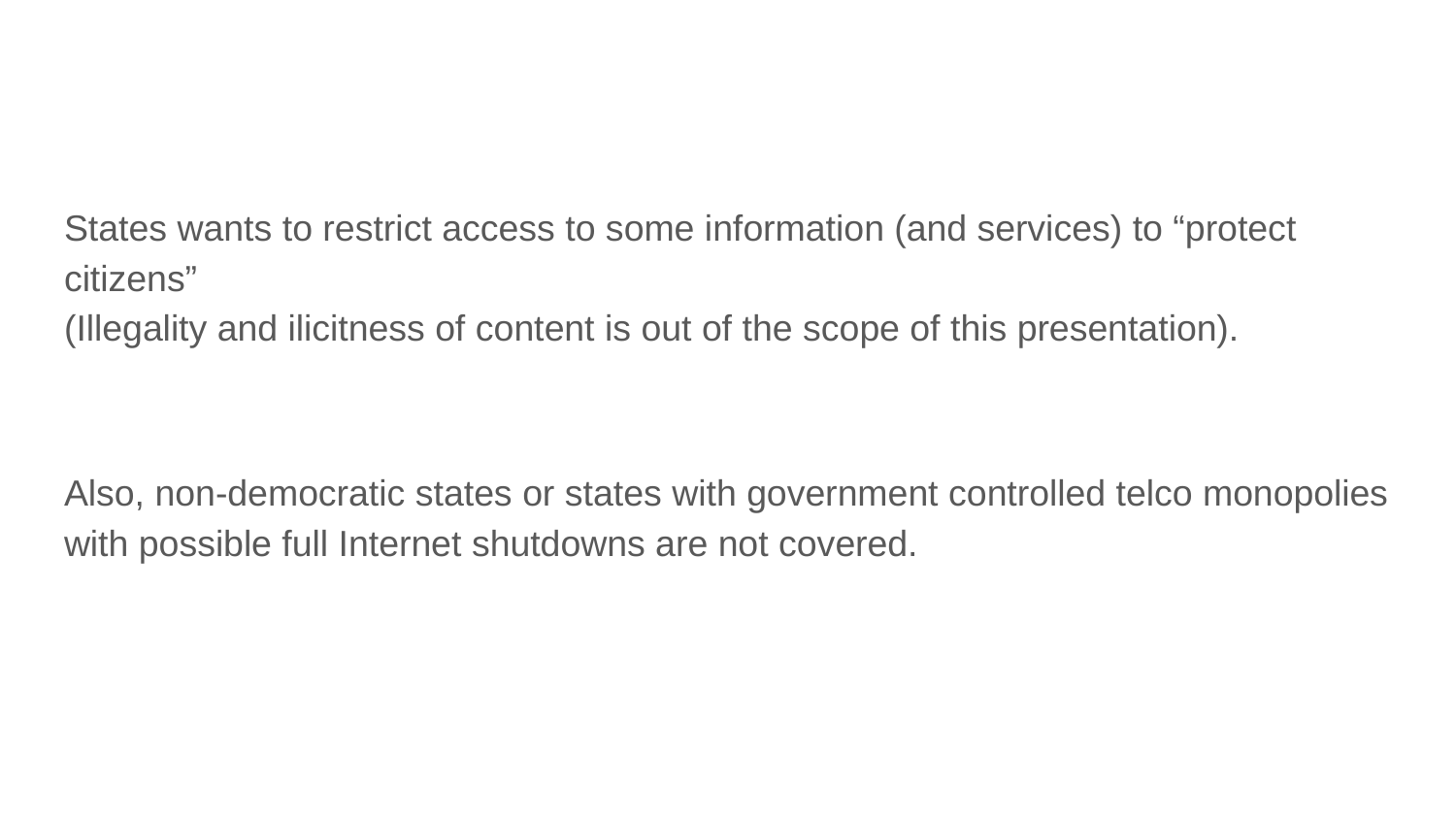

#
States wants to restrict access to some information (and services) to “protect citizens”
(Illegality and ilicitness of content is out of the scope of this presentation).

Also, non-democratic states or states with government controlled telco monopolies with possible full Internet shutdowns are not covered.